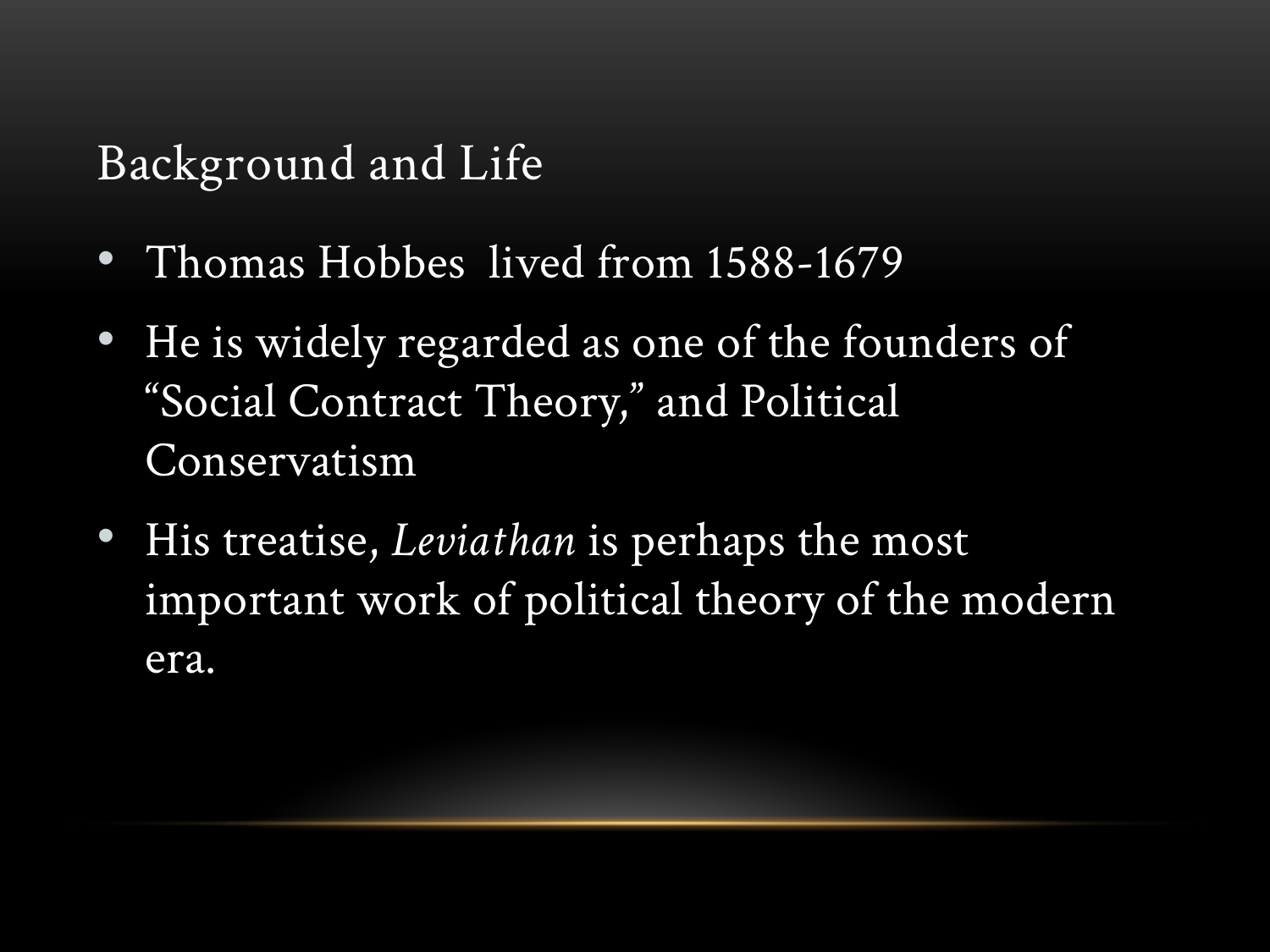

# Background and Life
Thomas Hobbes  lived from 1588-1679
He is widely regarded as one of the founders of “Social Contract Theory,” and Political Conservatism
His treatise, Leviathan is perhaps the most important work of political theory of the modern era.